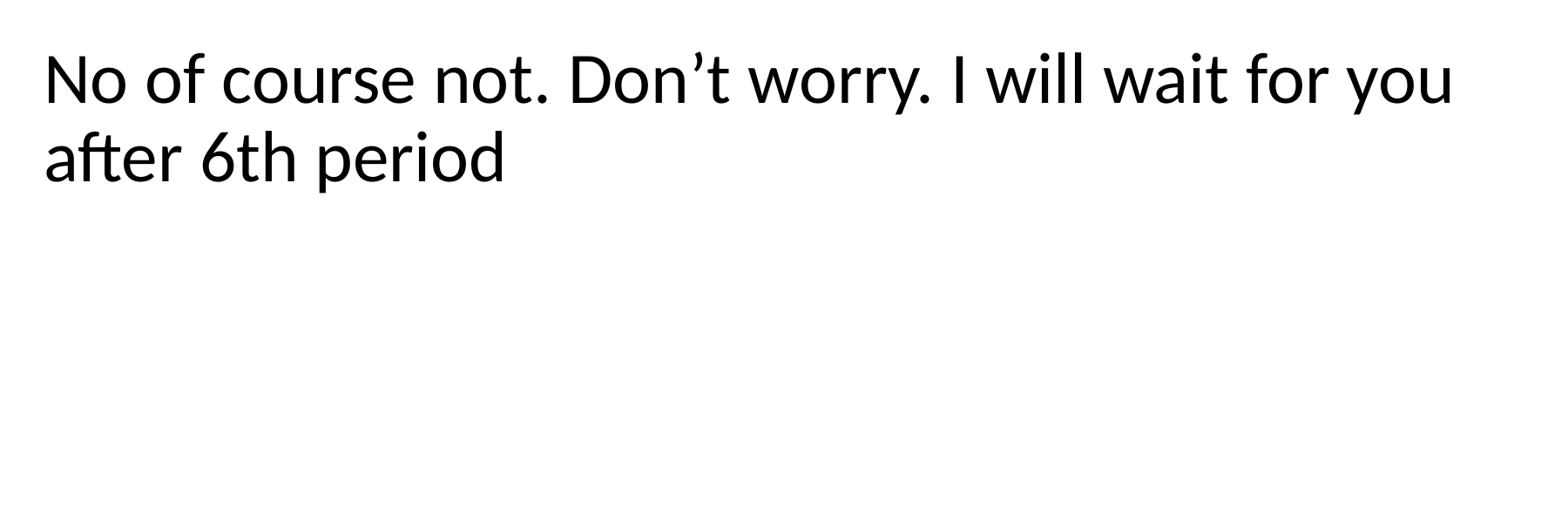

No of course not. Don’t worry. I will wait for you after 6th period